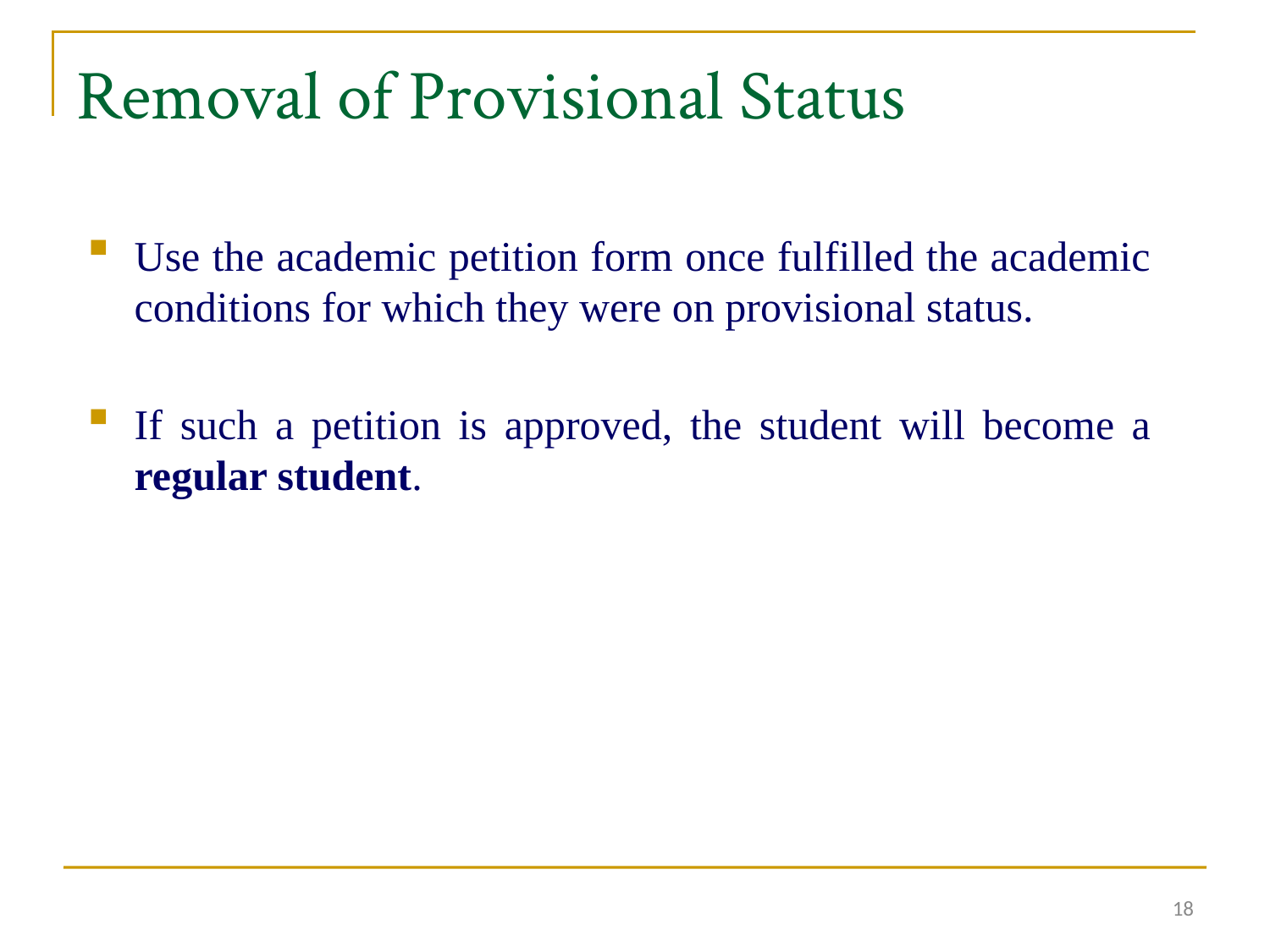

Removal of Provisional Status
Use the academic petition form once fulfilled the academic conditions for which they were on provisional status.

If such a petition is approved, the student will become a regular student.

18